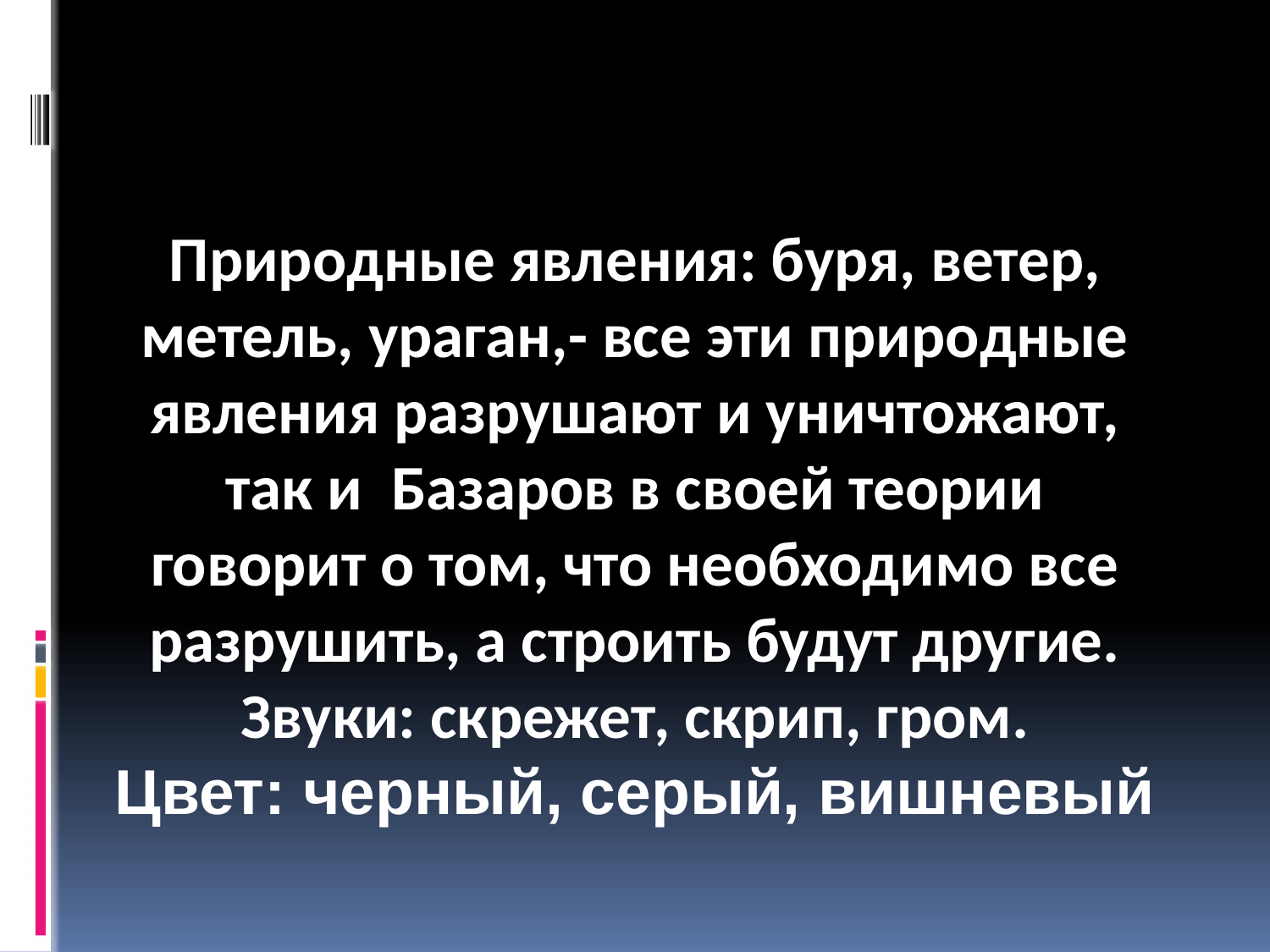

#
Природные явления: буря, ветер, метель, ураган,- все эти природные явления разрушают и уничтожают, так и  Базаров в своей теории говорит о том, что необходимо все разрушить, а строить будут другие.
Звуки: скрежет, скрип, гром.
Цвет: черный, серый, вишневый